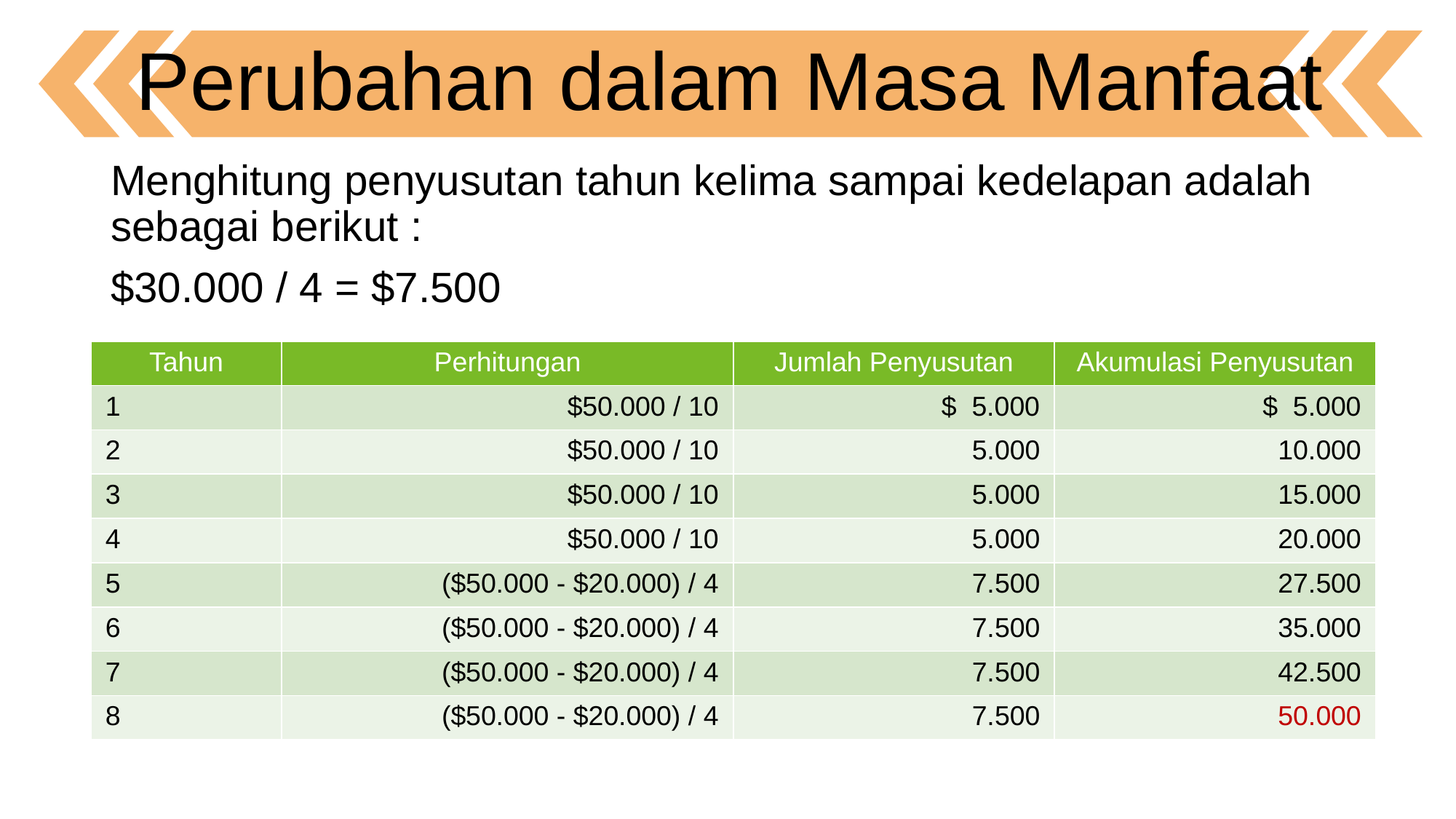

Perubahan dalam Masa Manfaat
	Menghitung penyusutan tahun kelima sampai kedelapan adalah sebagai berikut :
	$30.000 / 4 = $7.500

| Tahun | Perhitungan | Jumlah Penyusutan | Akumulasi Penyusutan |
| --- | --- | --- | --- |
| 1 | $50.000 / 10 | $ 5.000 | $ 5.000 |
| 2 | $50.000 / 10 | 5.000 | 10.000 |
| 3 | $50.000 / 10 | 5.000 | 15.000 |
| 4 | $50.000 / 10 | 5.000 | 20.000 |
| 5 | ($50.000 - $20.000) / 4 | 7.500 | 27.500 |
| 6 | ($50.000 - $20.000) / 4 | 7.500 | 35.000 |
| 7 | ($50.000 - $20.000) / 4 | 7.500 | 42.500 |
| 8 | ($50.000 - $20.000) / 4 | 7.500 | 50.000 |